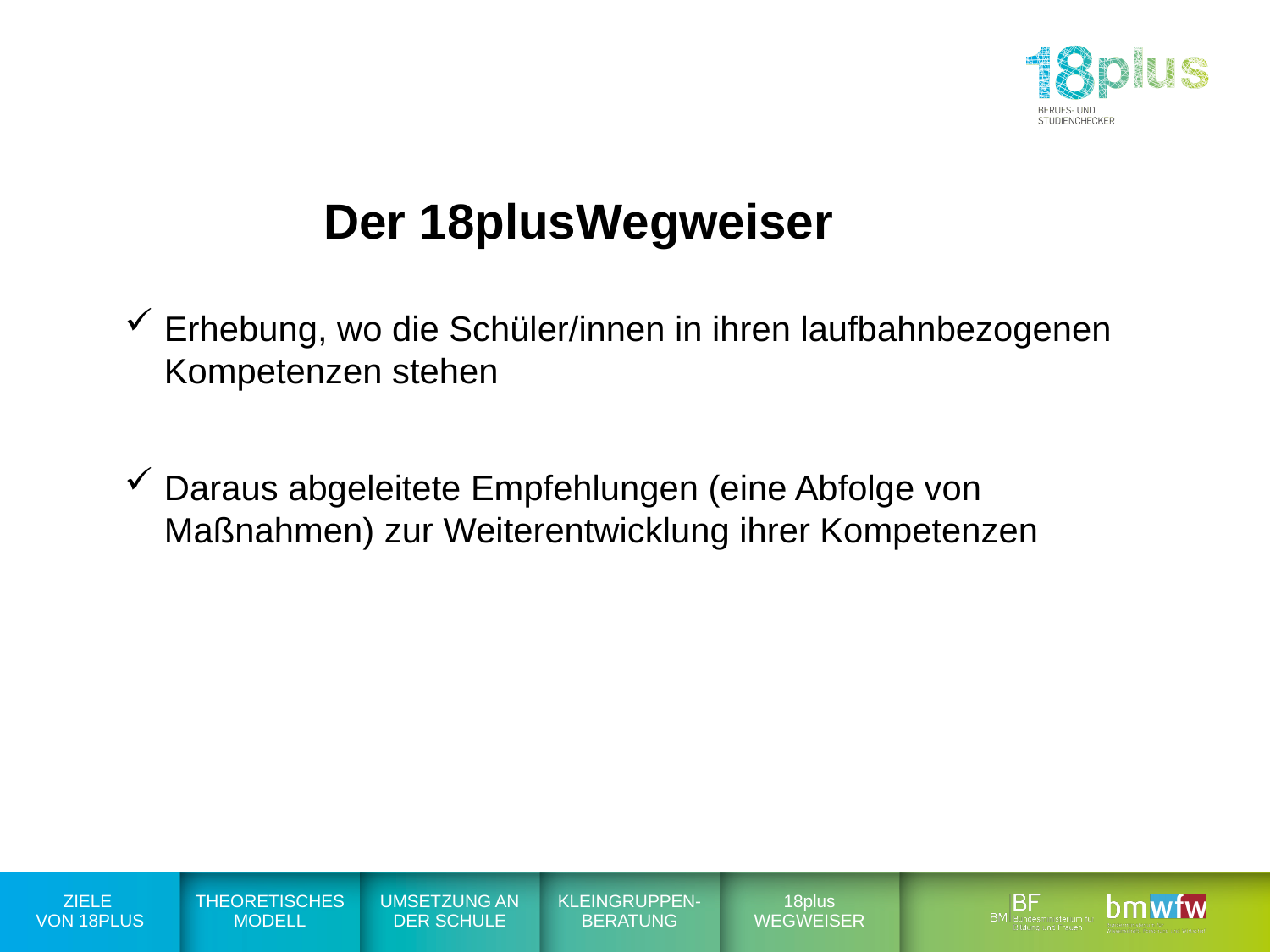

# Der 18plusWegweiser

Erhebung, wo die Schüler/innen in ihren laufbahnbezogenen Kompetenzen stehen

Daraus abgeleitete Empfehlungen (eine Abfolge von Maßnahmen) zur Weiterentwicklung ihrer Kompetenzen